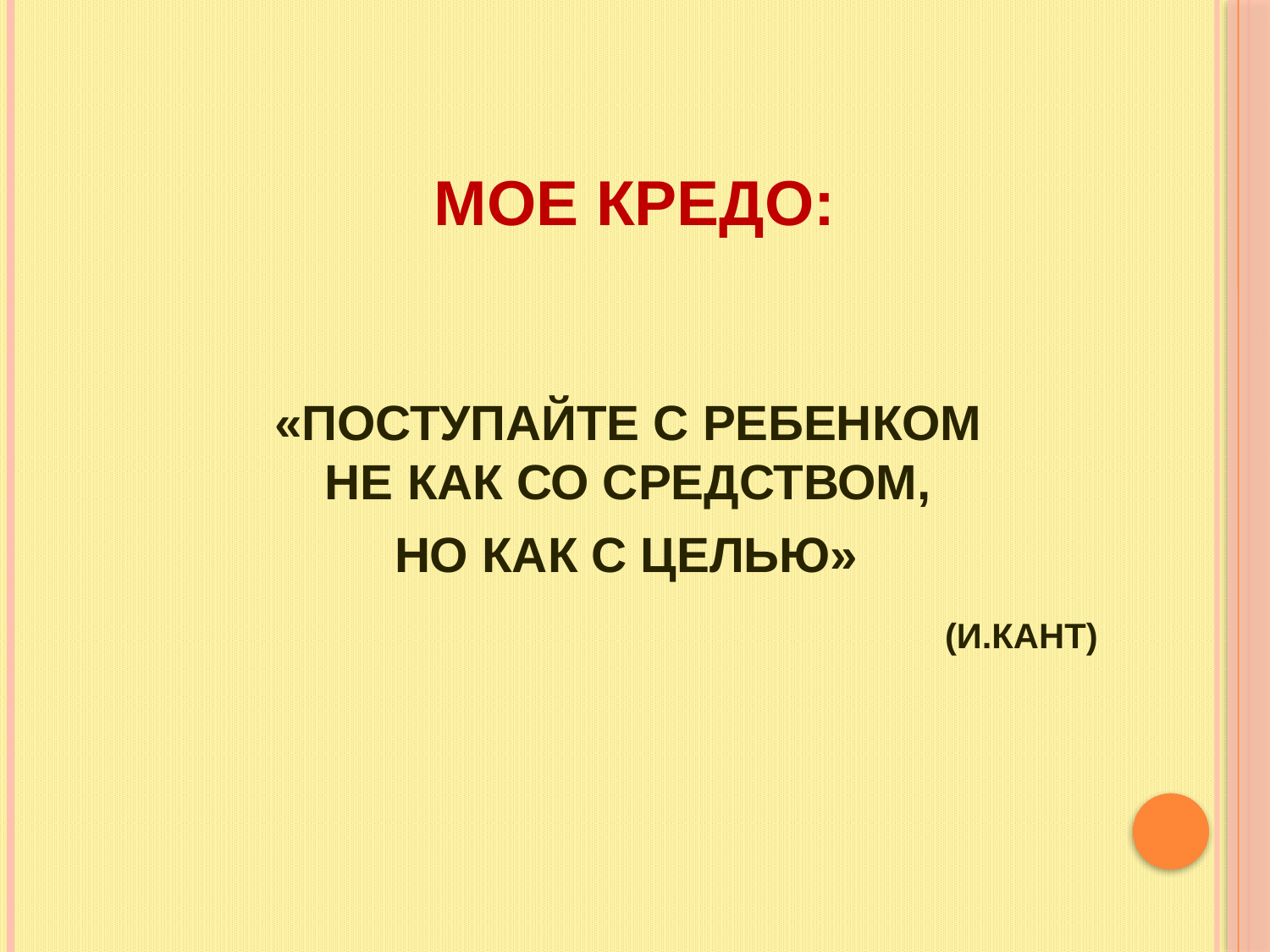

Мое кредо:

«Поступайте с ребенком
не как со средством,
но как с целью»
                                            (И.Кант)